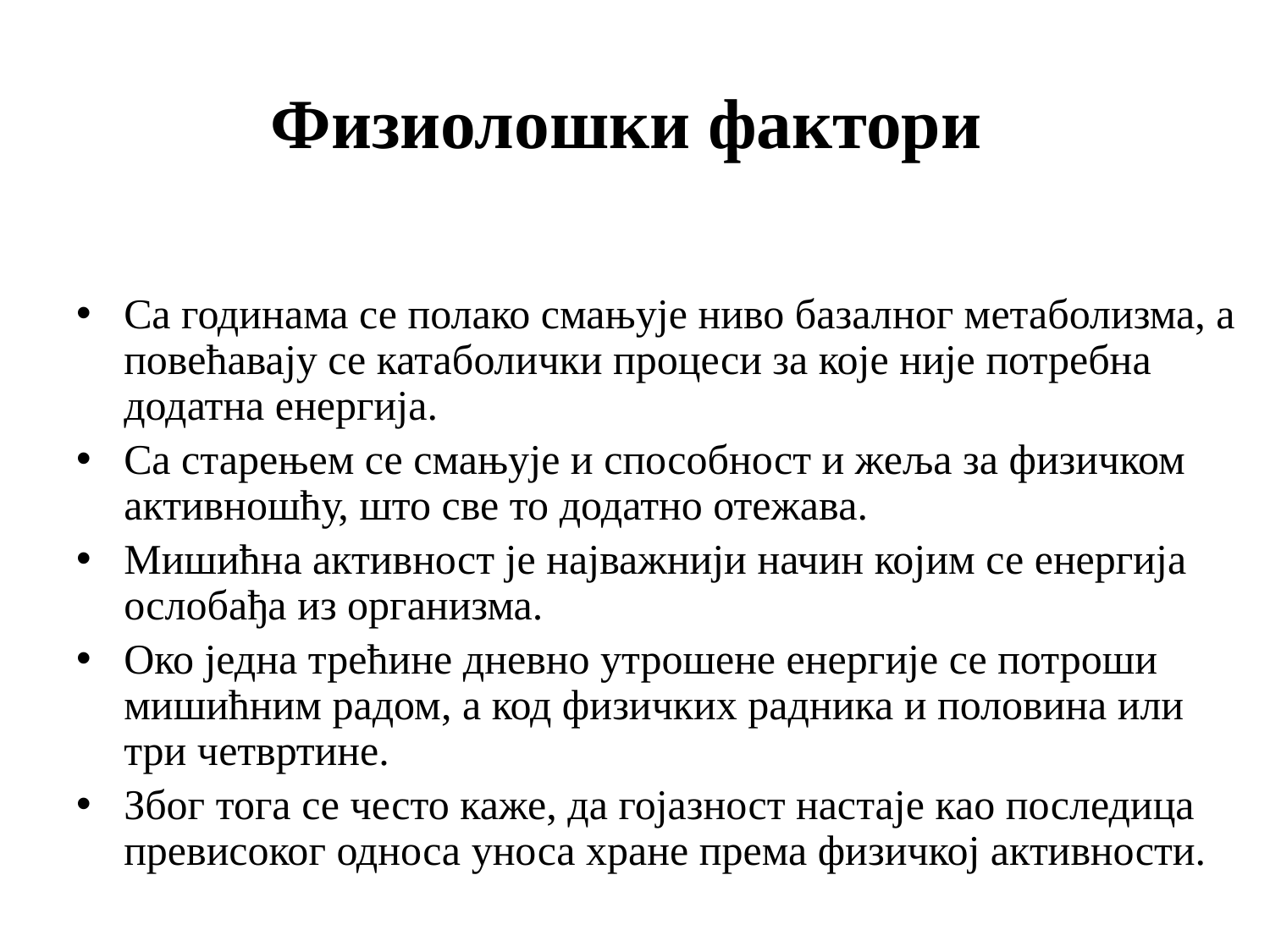

Физиолошки фактори
Са годинама се полако смањује ниво базалног метаболизма, а повећавају се катаболички процеси за које није потребна додатна енергија.
Са старењем се смањује и способност и жеља за физичком активношћу, што све то додатно отежава.
Мишићна активност је најважнији начин којим се енергија ослобађа из организма.
Око једна трећине дневно утрошене енергије се потроши мишићним радом, а код физичких радника и половина или три четвртине.
Због тога се често каже, да гојазност настаје као последица превисоког односа уноса хране према физичкој активности.